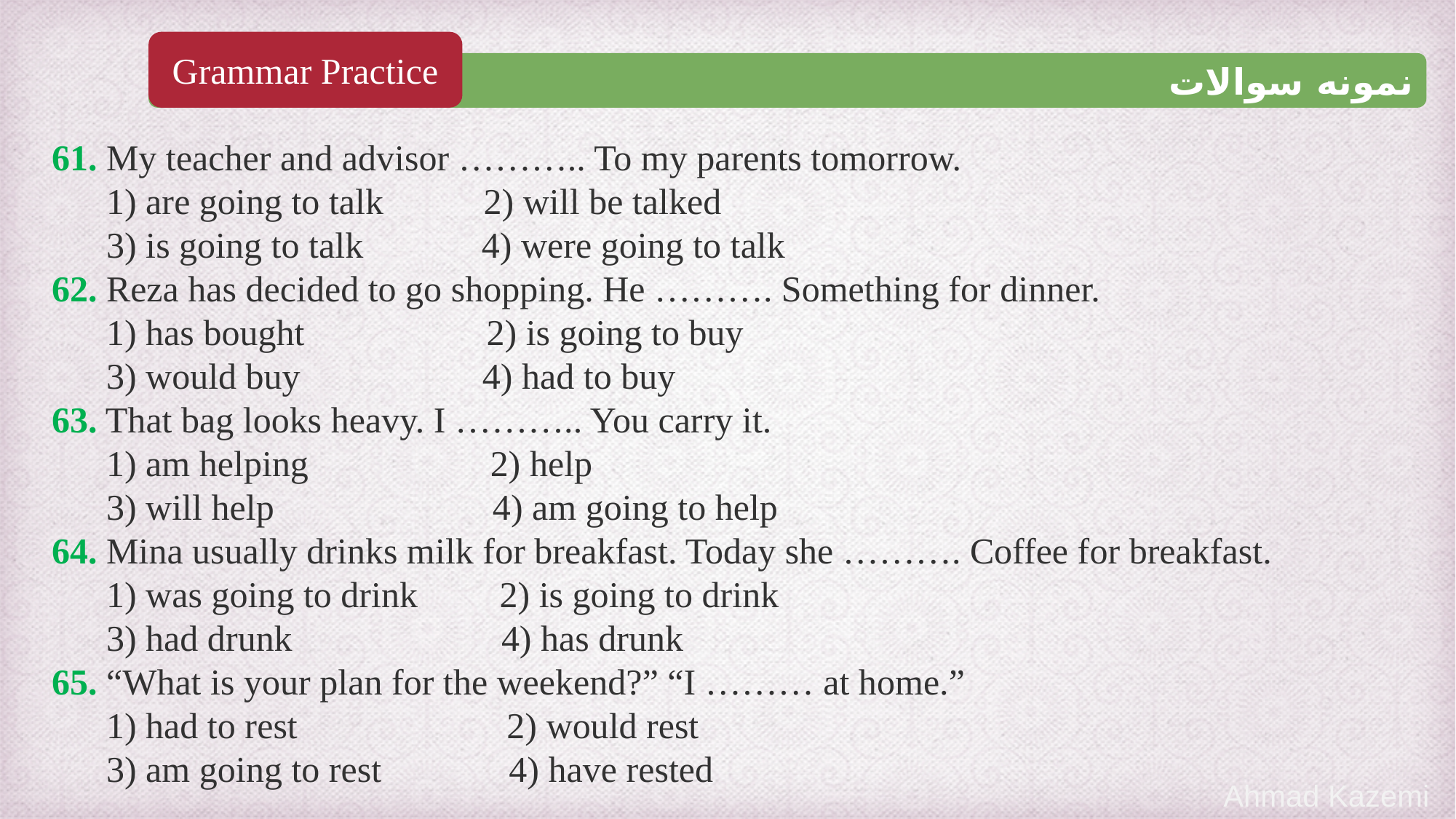

Grammar Practice
نمونه سوالات
61. My teacher and advisor ……….. To my parents tomorrow.
      1) are going to talk           2) will be talked
      3) is going to talk             4) were going to talk
62. Reza has decided to go shopping. He ………. Something for dinner.
      1) has bought                    2) is going to buy
      3) would buy                    4) had to buy
63. That bag looks heavy. I ……….. You carry it.
      1) am helping                    2) help
      3) will help                        4) am going to help
64. Mina usually drinks milk for breakfast. Today she ………. Coffee for breakfast.
      1) was going to drink         2) is going to drink
      3) had drunk                       4) has drunk
65. “What is your plan for the weekend?” “I ……… at home.”
      1) had to rest                       2) would rest
      3) am going to rest              4) have rested
Ahmad Kazemi